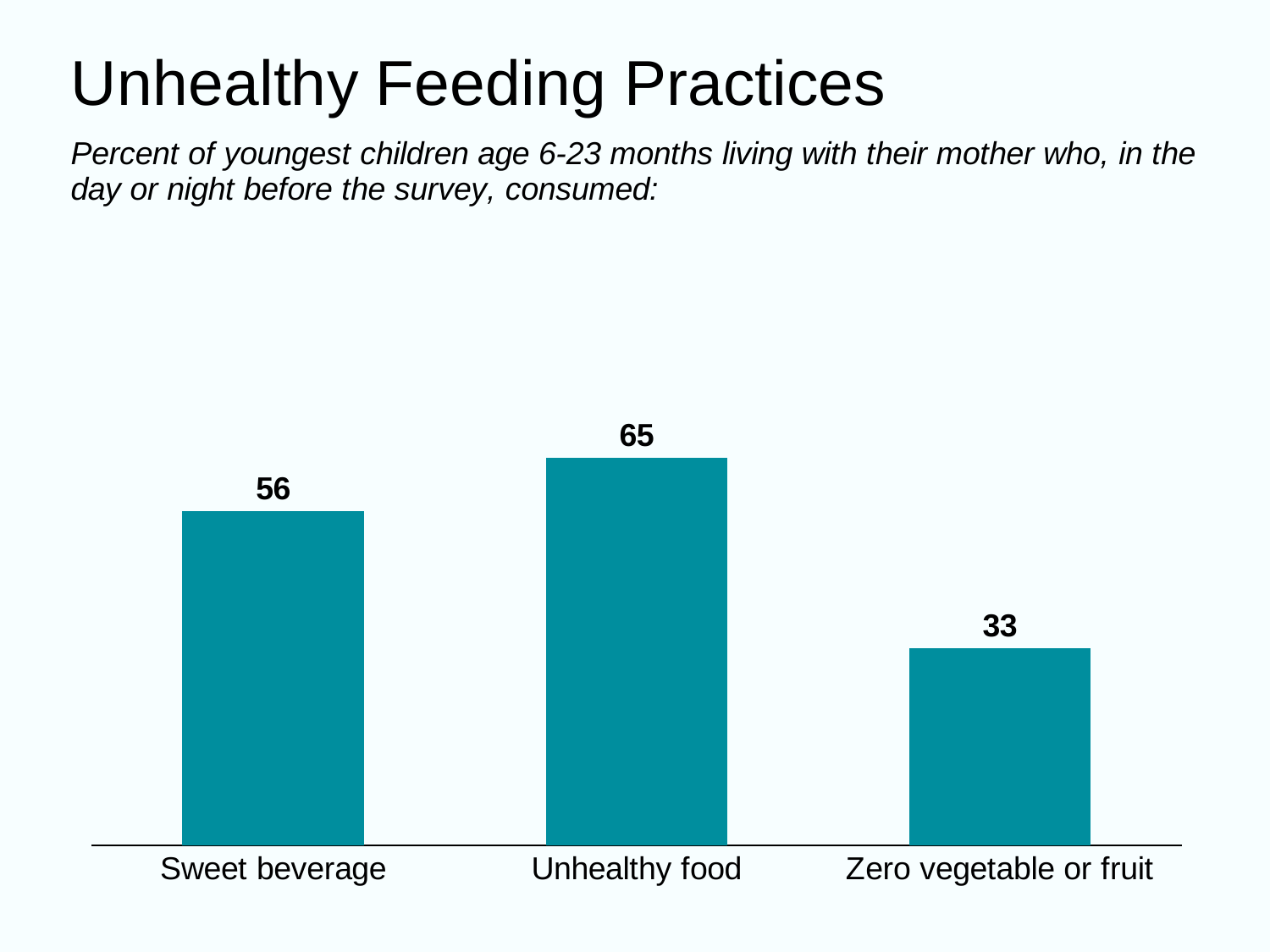

### Chart

| Category | Column1 |
|---|---|
| Sweet beverage | 56.0 |
| Unhealthy food | 65.0 |
| Zero vegetable or fruit | 33.0 |